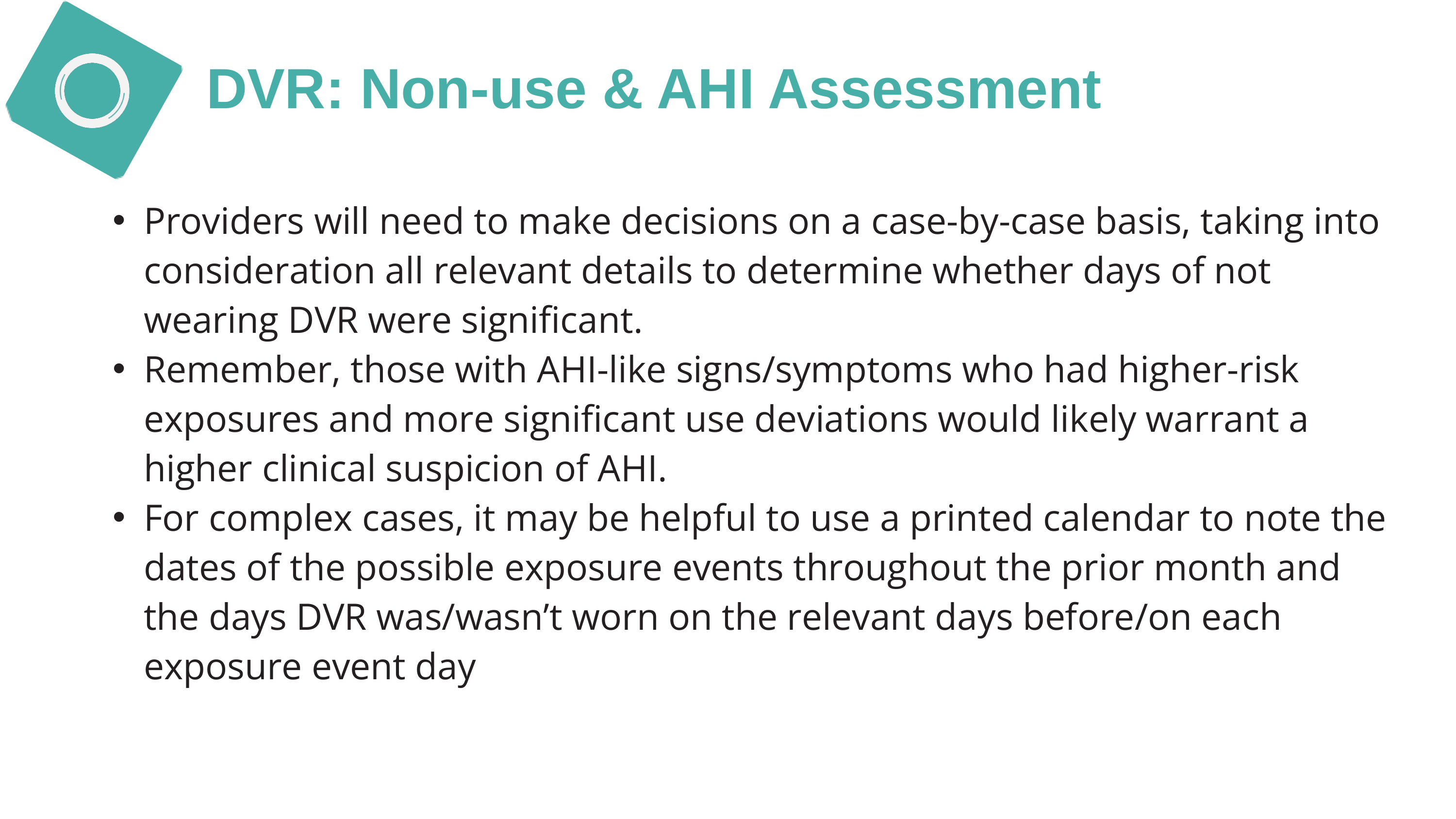

DVR: Non-use & AHI Assessment
Providers will need to make decisions on a case-by-case basis, taking into consideration all relevant details to determine whether days of not wearing DVR were significant.
Remember, those with AHI-like signs/symptoms who had higher-risk exposures and more significant use deviations would likely warrant a higher clinical suspicion of AHI.
For complex cases, it may be helpful to use a printed calendar to note the dates of the possible exposure events throughout the prior month and the days DVR was/wasn’t worn on the relevant days before/on each exposure event day